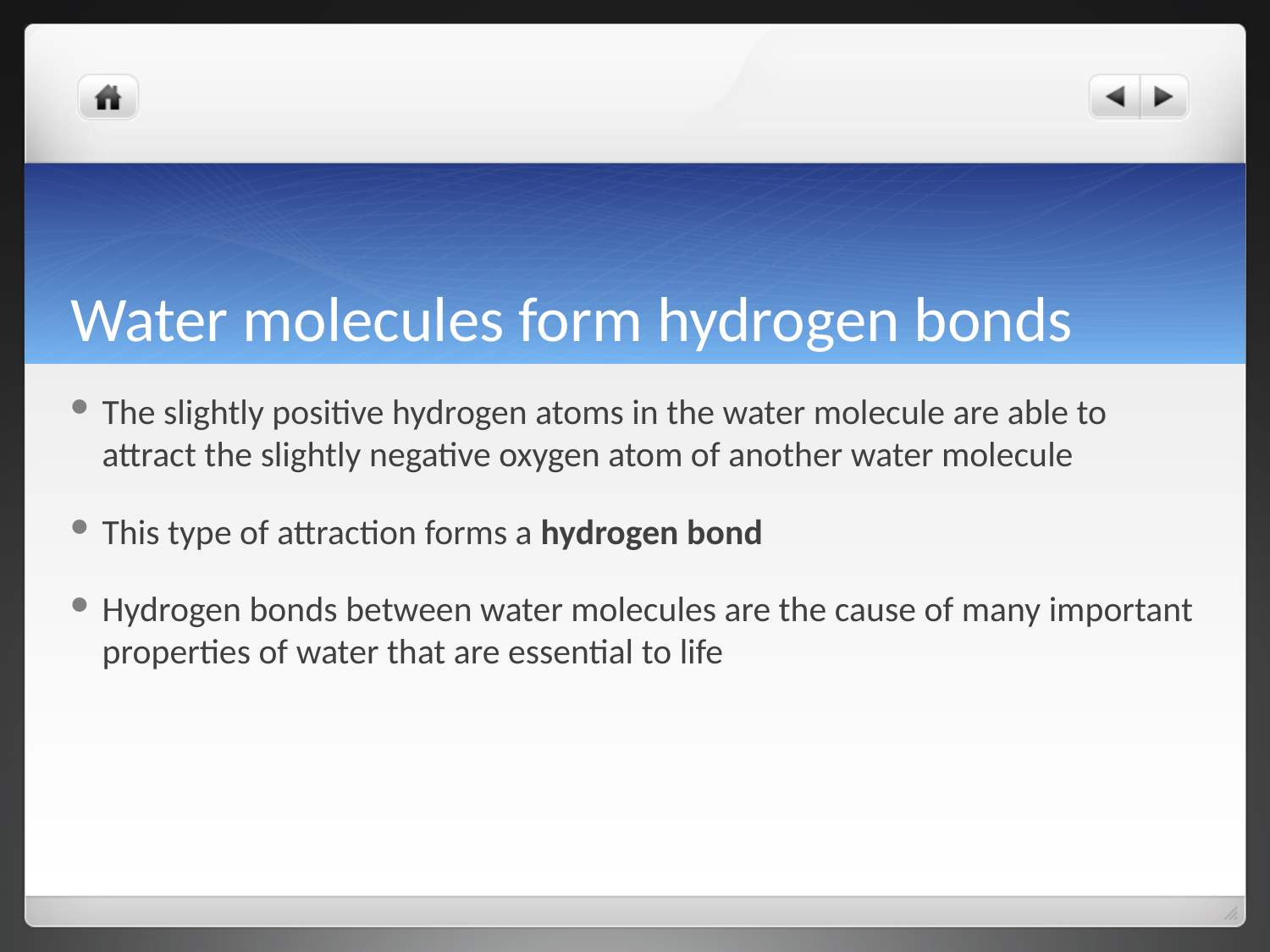

# Water molecules form hydrogen bonds
The slightly positive hydrogen atoms in the water molecule are able to attract the slightly negative oxygen atom of another water molecule
This type of attraction forms a hydrogen bond
Hydrogen bonds between water molecules are the cause of many important properties of water that are essential to life